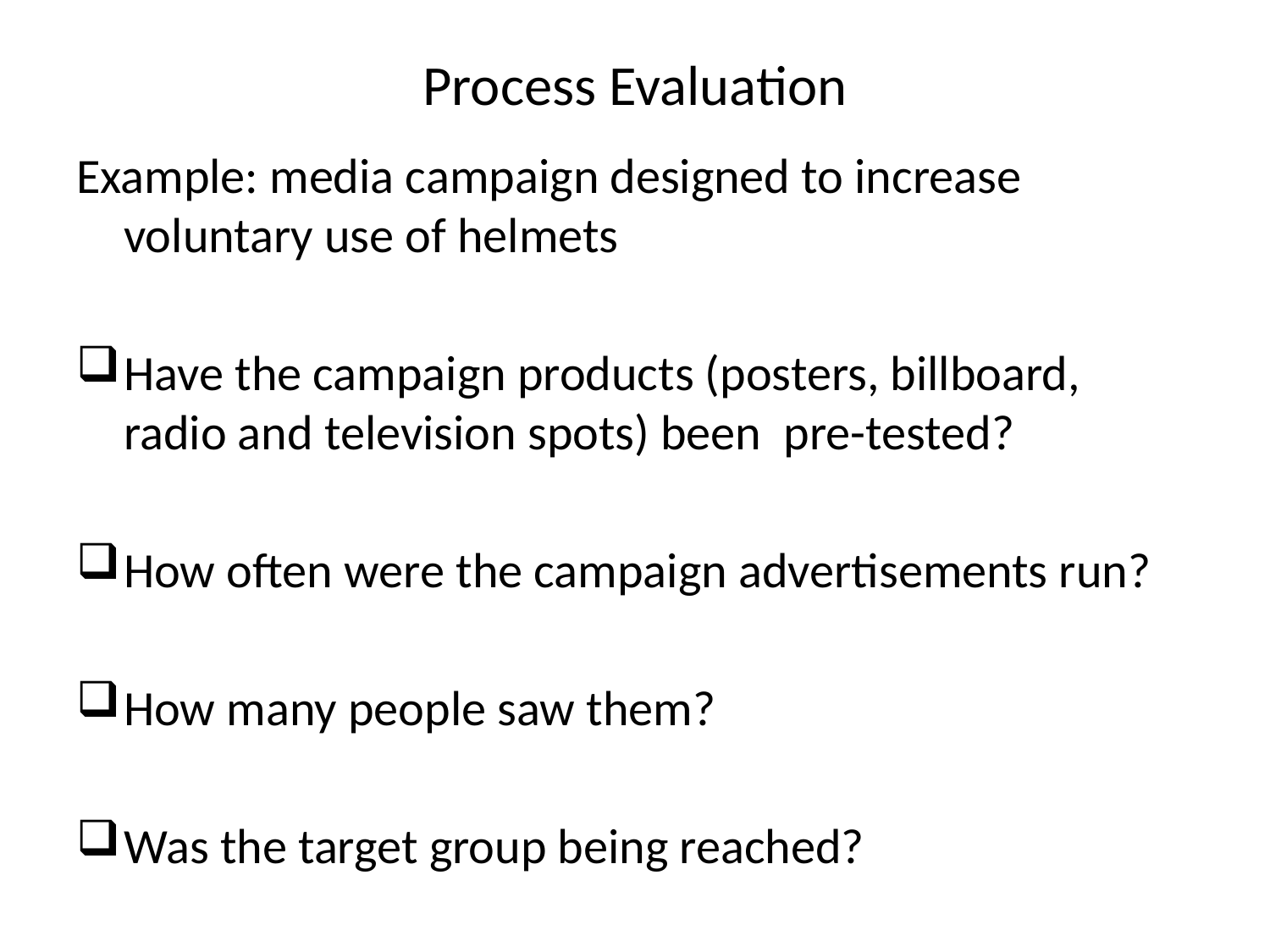

# Process Evaluation
Example: media campaign designed to increase voluntary use of helmets

Have the campaign products (posters, billboard, radio and television spots) been  pre-tested?

How often were the campaign advertisements run?

How many people saw them?

Was the target group being reached?